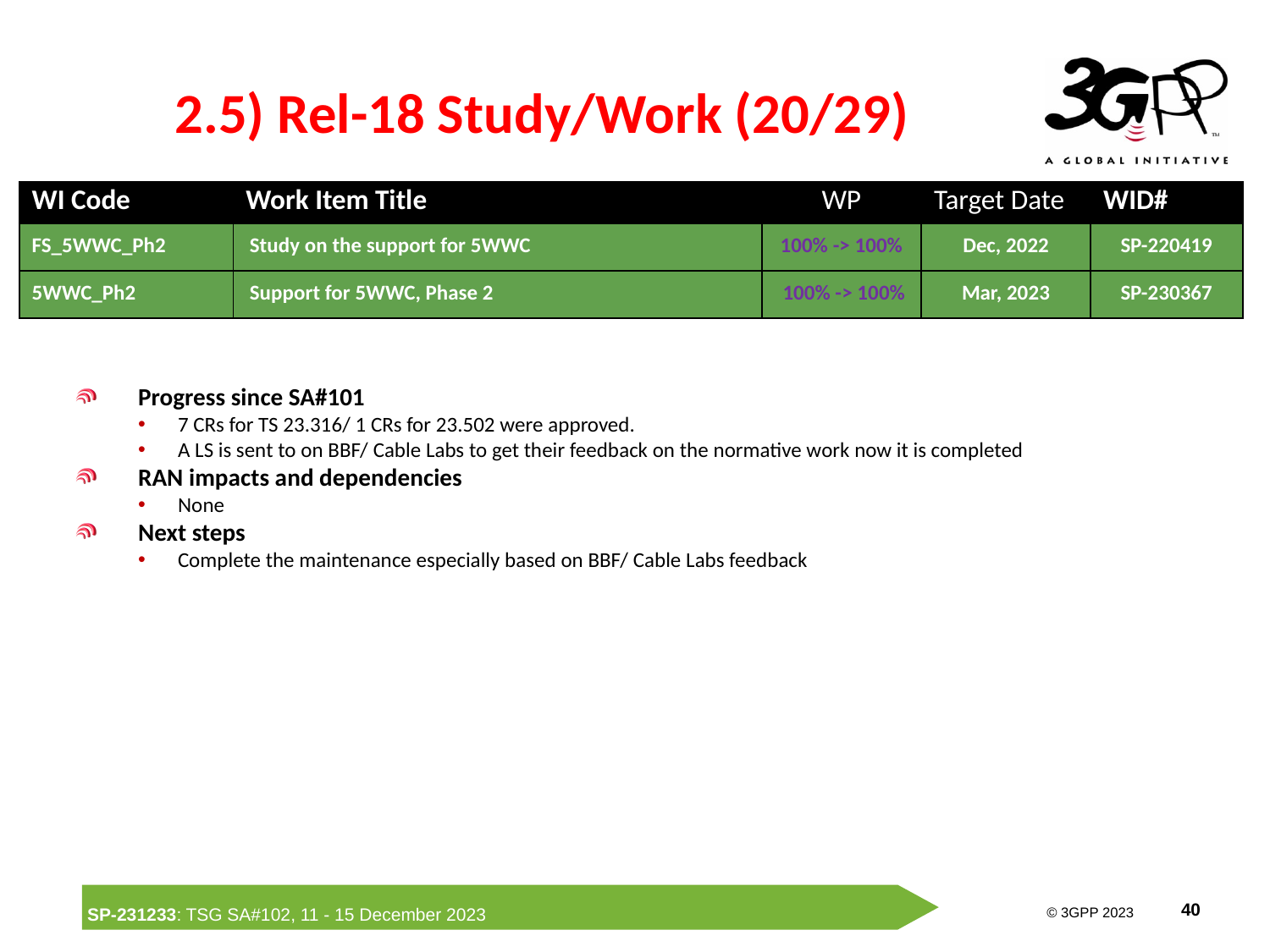

# 2.5) Rel-18 Study/Work (20/29)
| WI Code | Work Item Title | WP | Target Date | WID# |
| --- | --- | --- | --- | --- |
| FS\_5WWC\_Ph2 | Study on the support for 5WWC | 100% -> 100% | Dec, 2022 | SP-220419 |
| 5WWC\_Ph2 | Support for 5WWC, Phase 2 | 100% -> 100% | Mar, 2023 | SP-230367 |
Progress since SA#101
7 CRs for TS 23.316/ 1 CRs for 23.502 were approved.
A LS is sent to on BBF/ Cable Labs to get their feedback on the normative work now it is completed
RAN impacts and dependencies
None
Next steps
Complete the maintenance especially based on BBF/ Cable Labs feedback